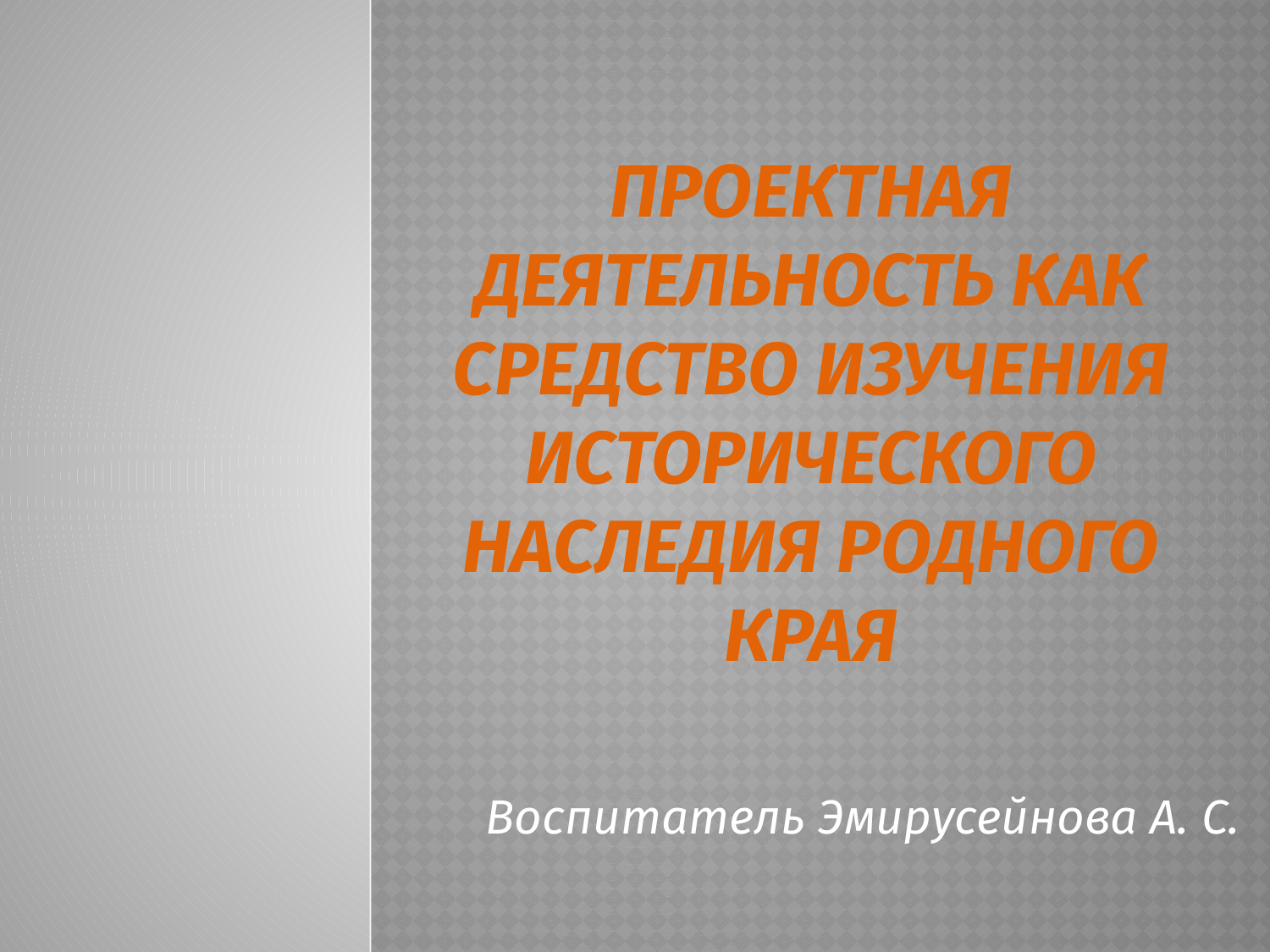

# Проектная деятельность как средство изучения исторического наследия родного края
Воспитатель Эмирусейнова А. С.